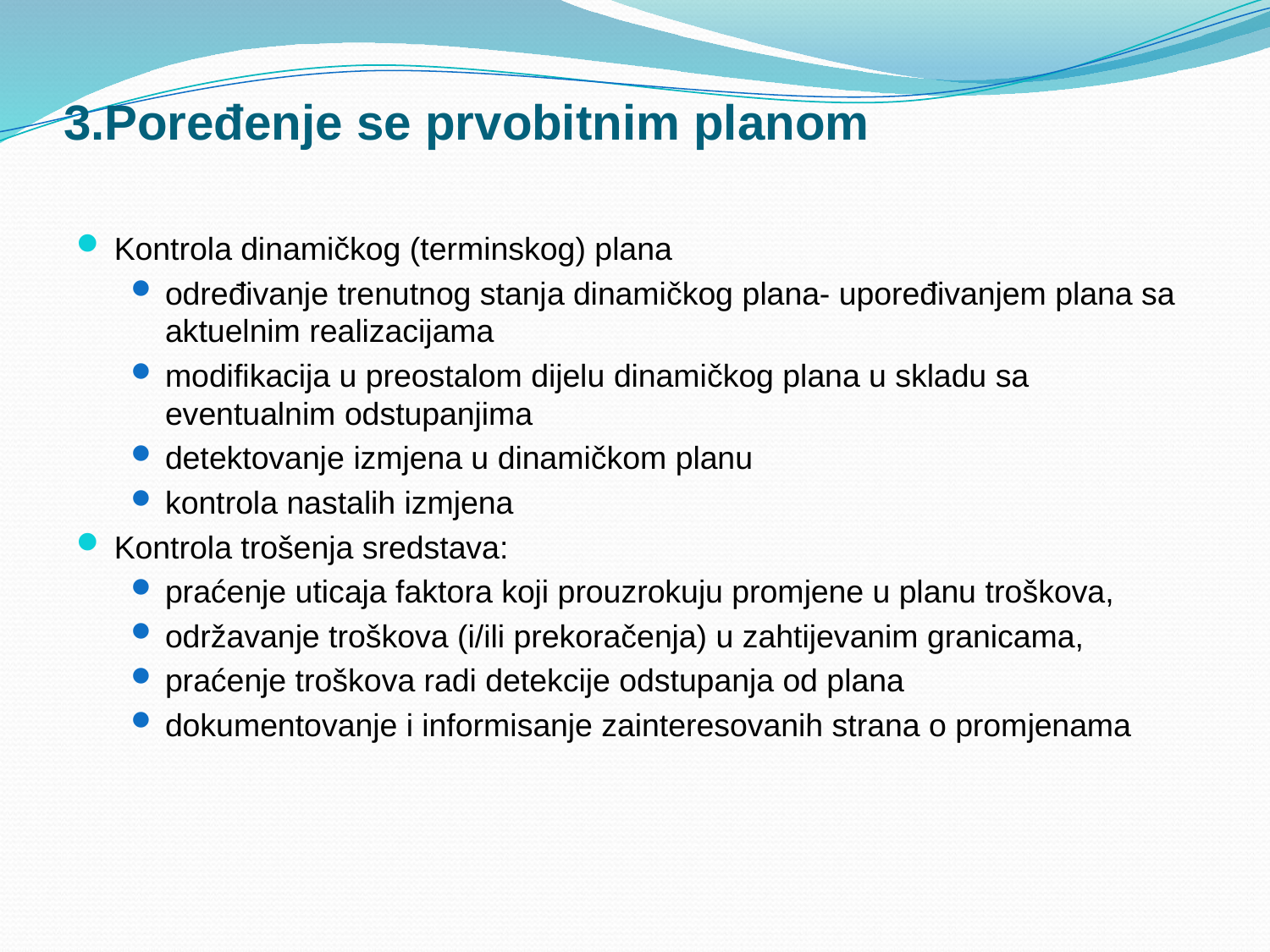

# 3.Poređenje se prvobitnim planom
Kontrola dinamičkog (terminskog) plana
određivanje trenutnog stanja dinamičkog plana- upoređivanjem plana sa aktuelnim realizacijama
modifikacija u preostalom dijelu dinamičkog plana u skladu sa eventualnim odstupanjima
detektovanje izmjena u dinamičkom planu
kontrola nastalih izmjena
Kontrola trošenja sredstava:
praćenje uticaja faktora koji prouzrokuju promjene u planu troškova,
održavanje troškova (i/ili prekoračenja) u zahtijevanim granicama,
praćenje troškova radi detekcije odstupanja od plana
dokumentovanje i informisanje zainteresovanih strana o promjenama